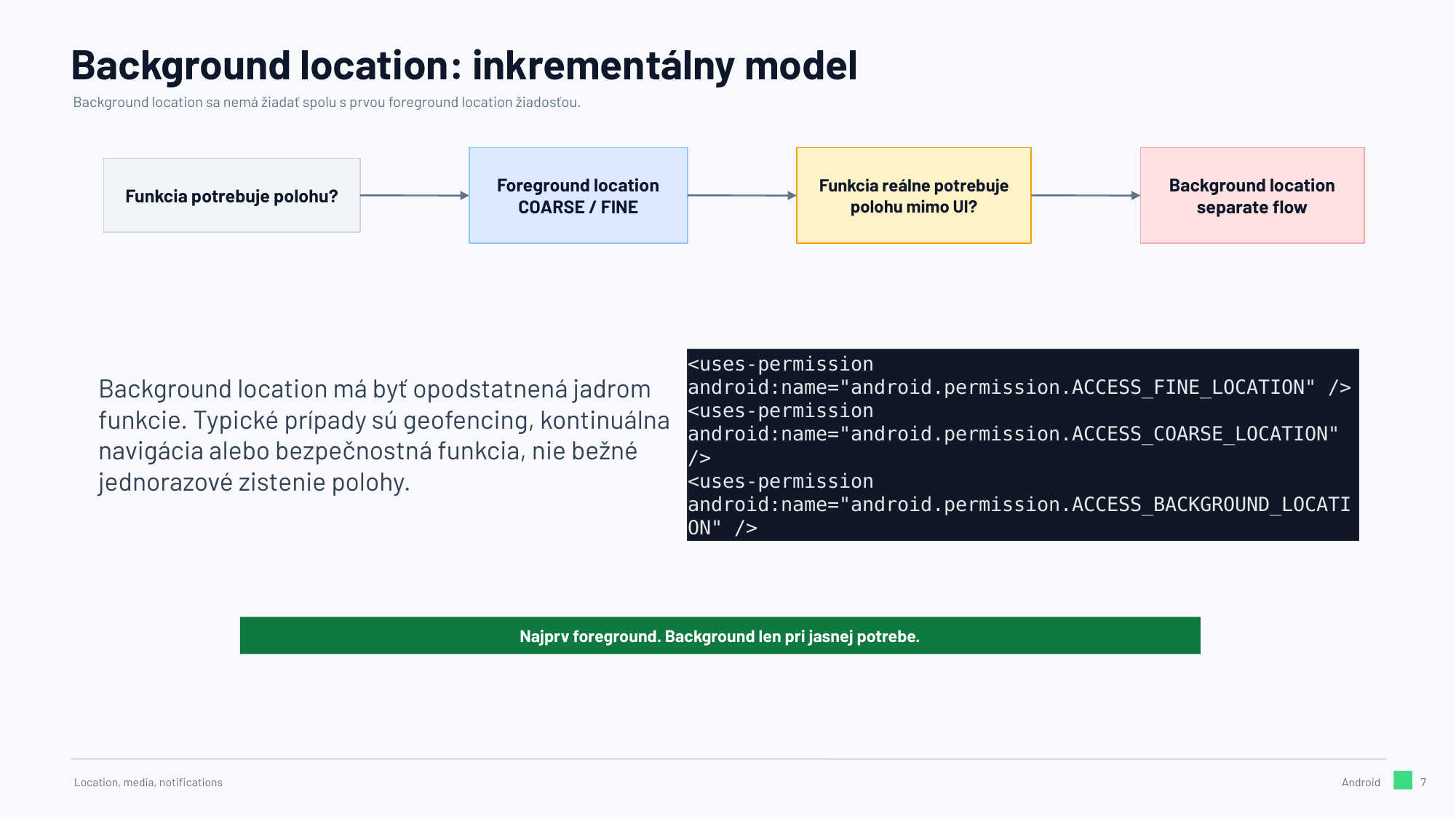

Background location: inkrementálny model
Background location sa nemá žiadať spolu s prvou foreground location žiadosťou.
Foreground location
COARSE / FINE
Funkcia reálne potrebuje
polohu mimo UI?
Background location
separate flow
Funkcia potrebuje polohu?

Background location má byť opodstatnená jadrom funkcie. Typické prípady sú geofencing, kontinuálna navigácia alebo bezpečnostná funkcia, nie bežné jednorazové zistenie polohy.
<uses-permission android:name="android.permission.ACCESS_FINE_LOCATION" />
<uses-permission android:name="android.permission.ACCESS_COARSE_LOCATION" />
<uses-permission android:name="android.permission.ACCESS_BACKGROUND_LOCATION" />
Najprv foreground. Background len pri jasnej potrebe.
7